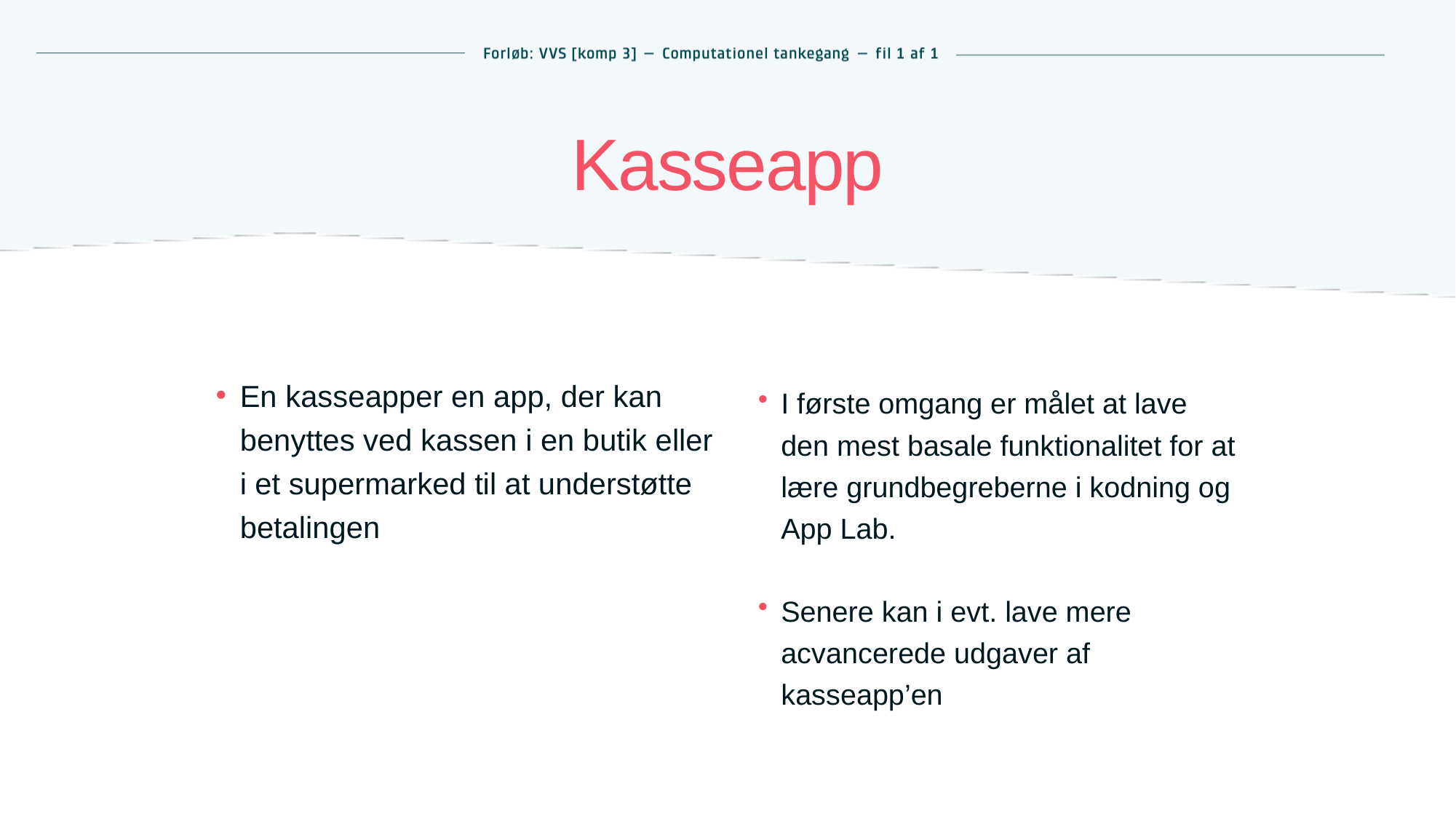

# Kasseapp
En kasseapper en app, der kan benyttes ved kassen i en butik eller i et supermarked til at understøtte betalingen
I første omgang er målet at lave den mest basale funktionalitet for at lære grundbegreberne i kodning og App Lab.

Senere kan i evt. lave mere acvancerede udgaver af kasseapp’en
33